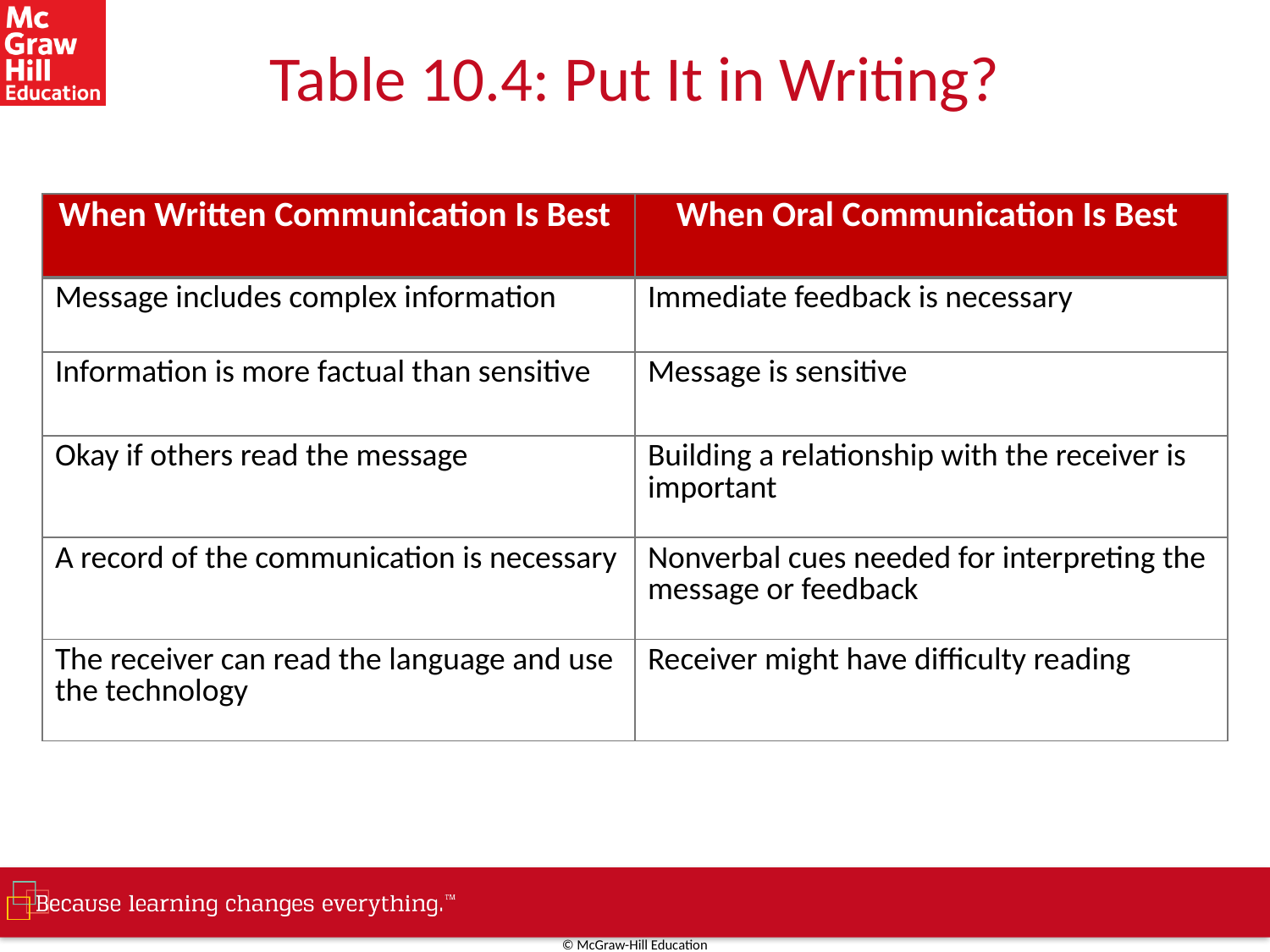

# Table 10.4: Put It in Writing?
| When Written Communication Is Best | When Oral Communication Is Best |
| --- | --- |
| Message includes complex information | Immediate feedback is necessary |
| Information is more factual than sensitive | Message is sensitive |
| Okay if others read the message | Building a relationship with the receiver is important |
| A record of the communication is necessary | Nonverbal cues needed for interpreting the message or feedback |
| The receiver can read the language and use the technology | Receiver might have difficulty reading |